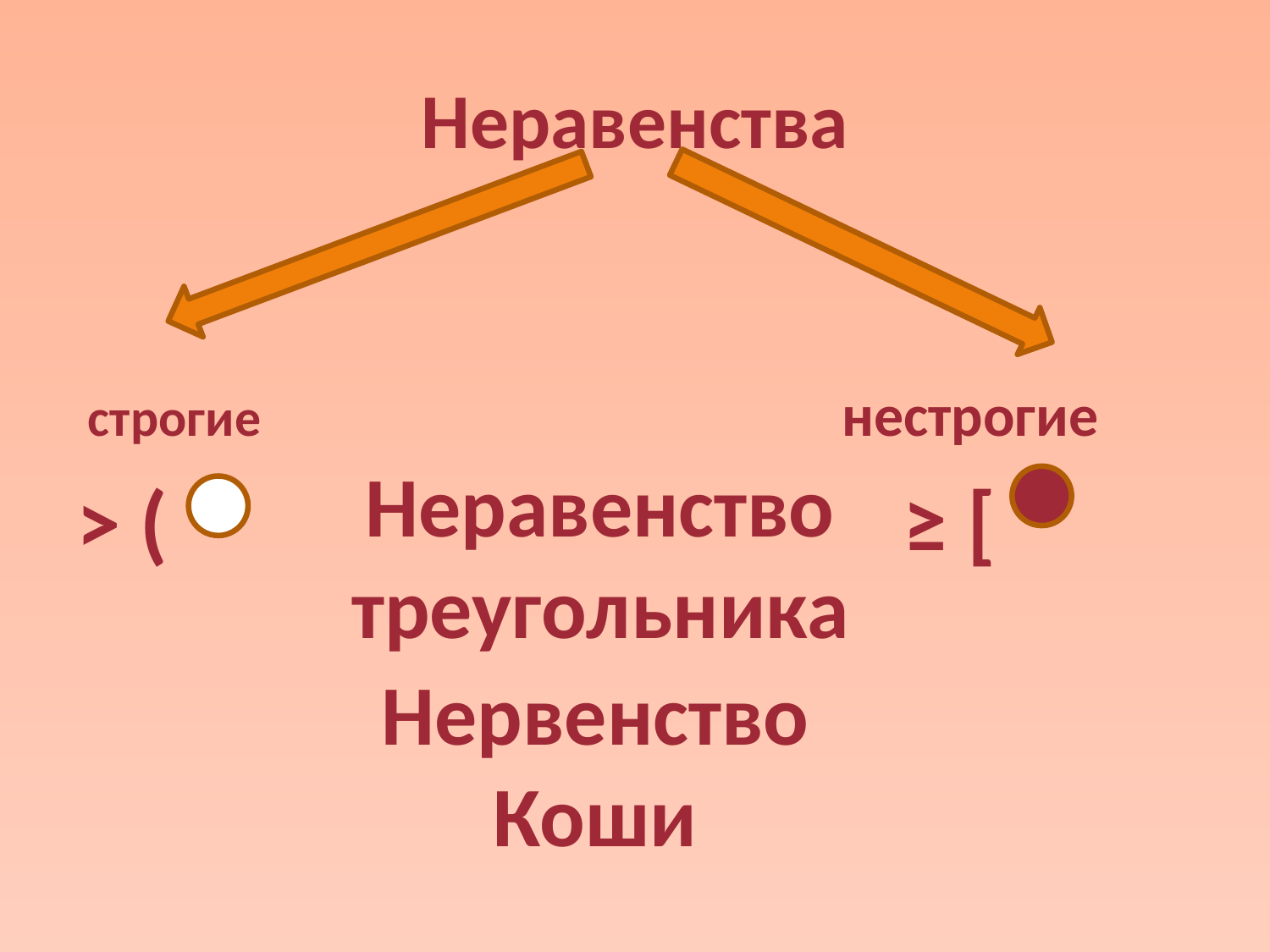

# Неравенства

 строгие                                                 нестрогие
> (                                     ≥ [

Неравенство треугольника

Нервенство Коши